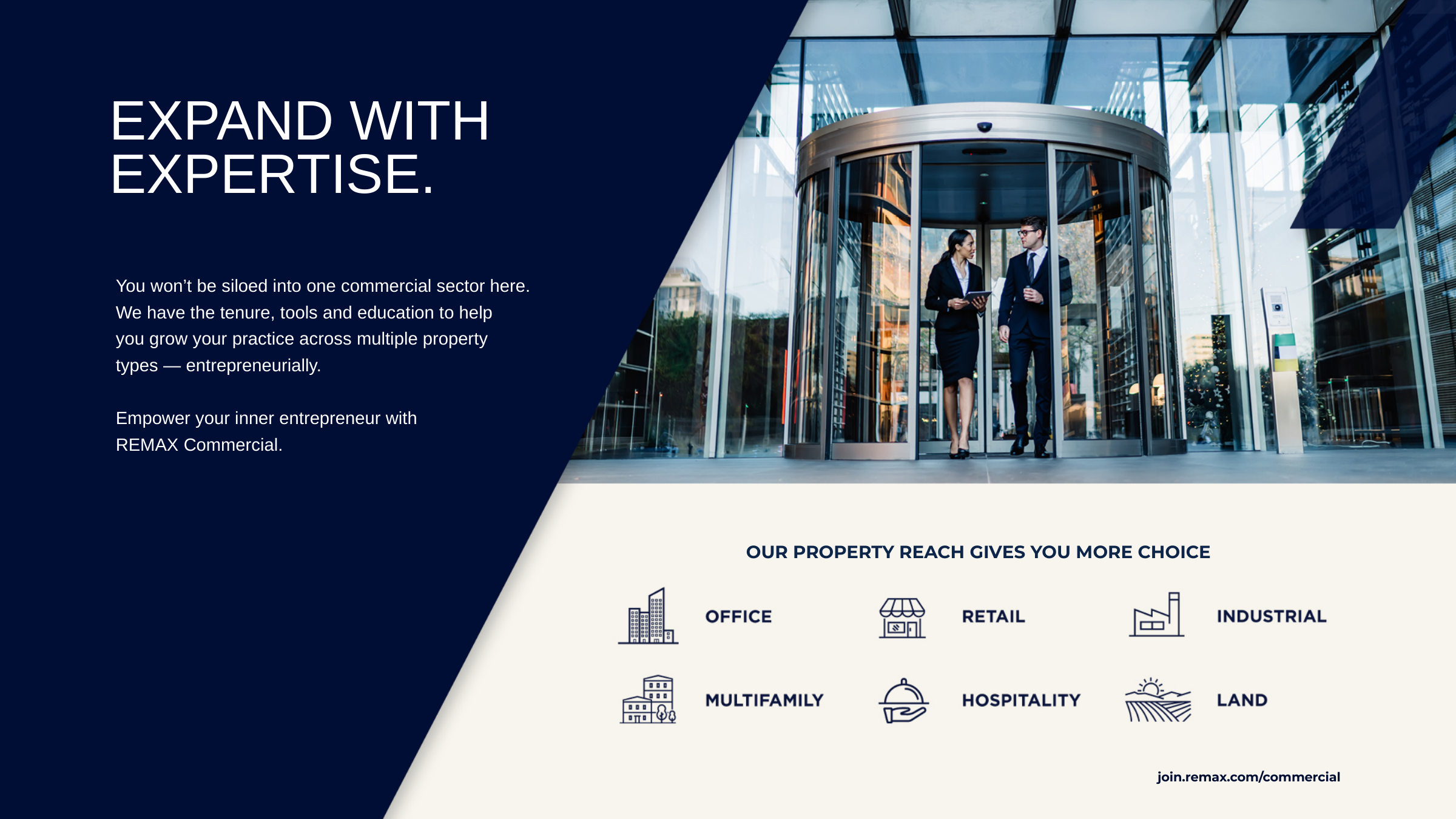

EXPAND WITH
EXPERTISE.
You won’t be siloed into one commercial sector here.
We have the tenure, tools and education to help
you grow your practice across multiple property
types — entrepreneurially.

Empower your inner entrepreneur with
REMAX Commercial.
OUR PROPERTY REACH GIVES YOU MORE CHOICE